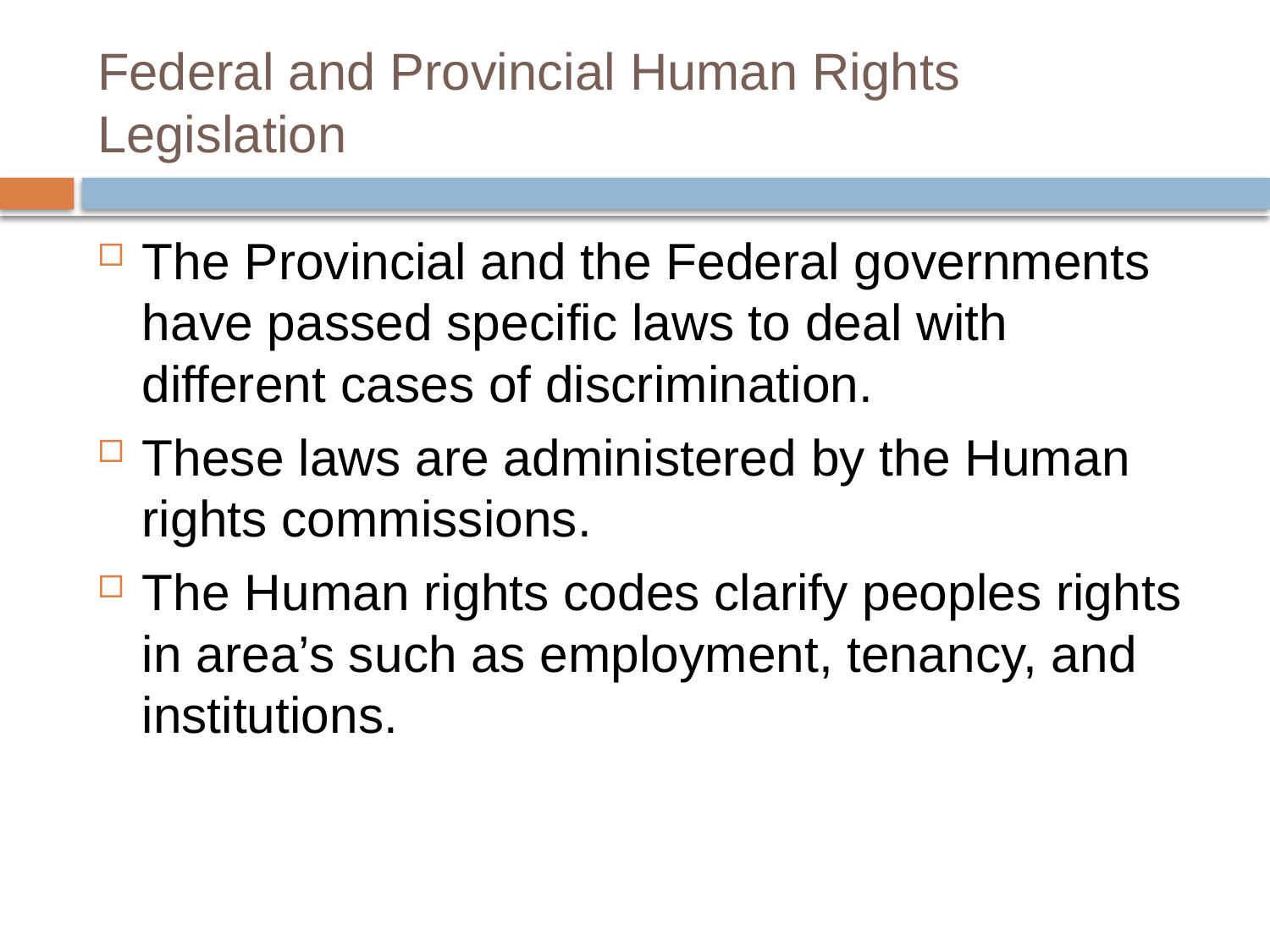

# Federal and Provincial Human Rights Legislation
The Provincial and the Federal governments have passed specific laws to deal with different cases of discrimination.
These laws are administered by the Human rights commissions.
The Human rights codes clarify peoples rights in area’s such as employment, tenancy, and institutions.